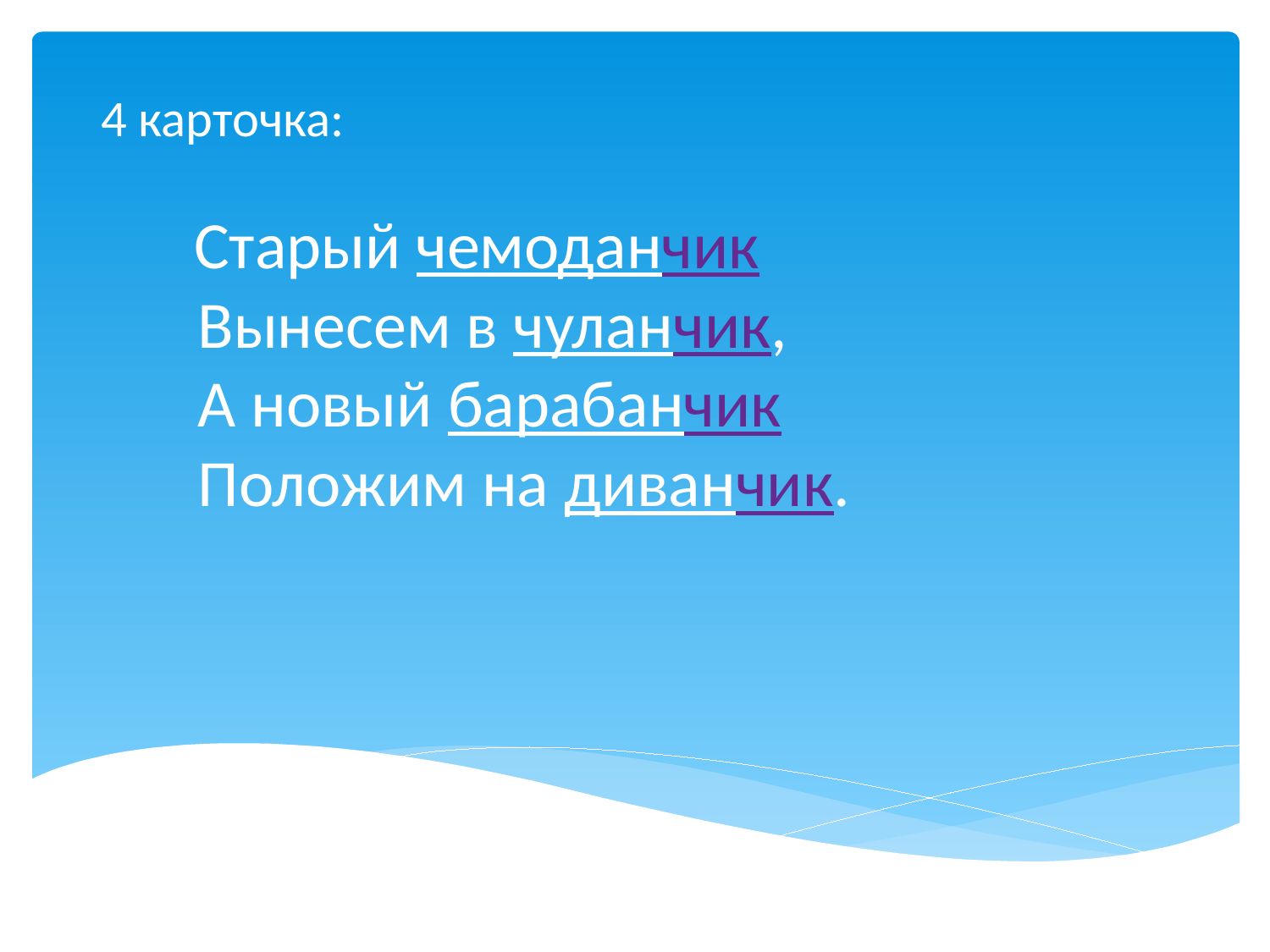

# 4 карточка: Старый чемоданчик Вынесем в чуланчик, А новый барабанчик Положим на диванчик.